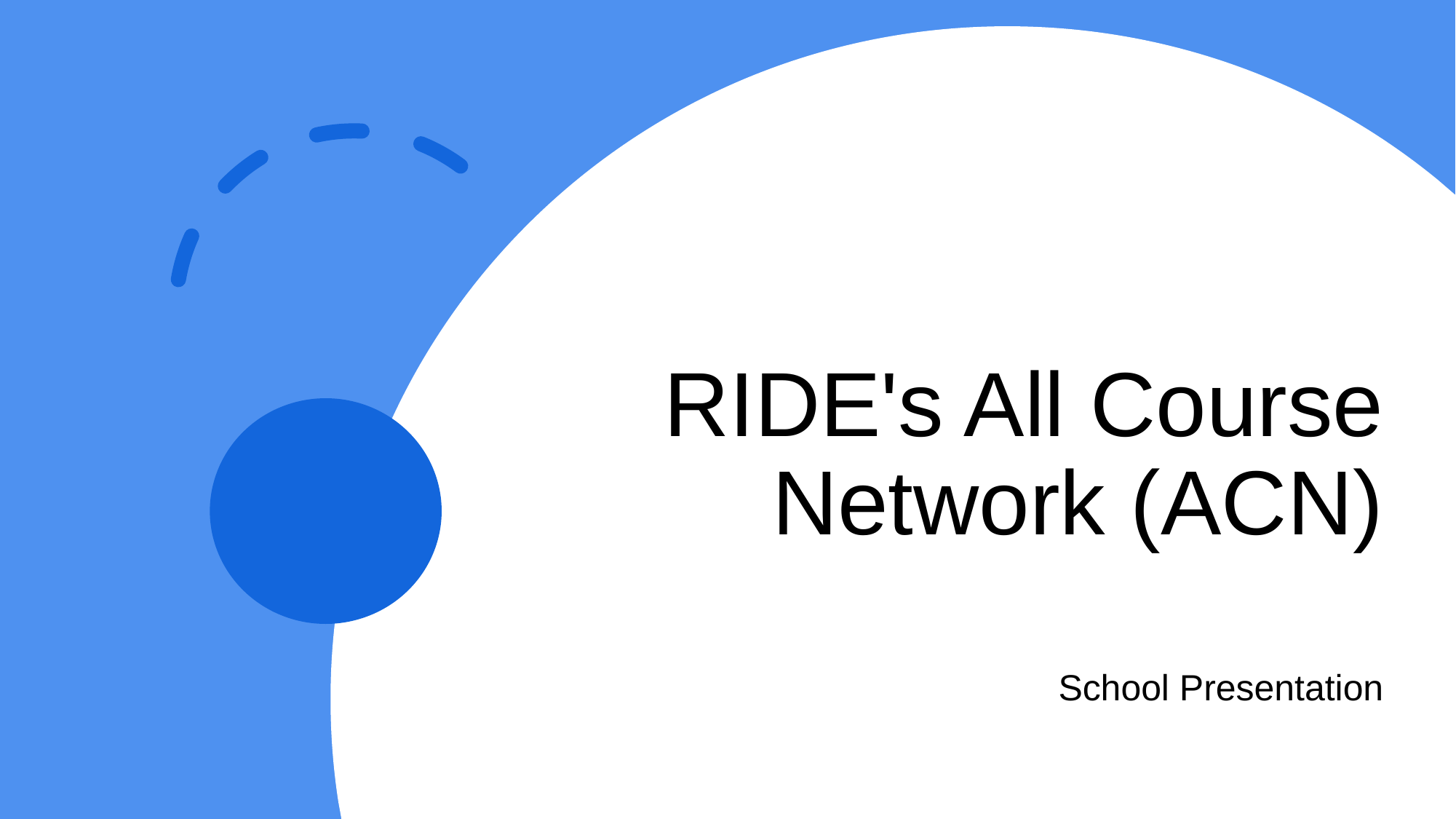

# RIDE's All Course Network (ACN)

School Presentation
1